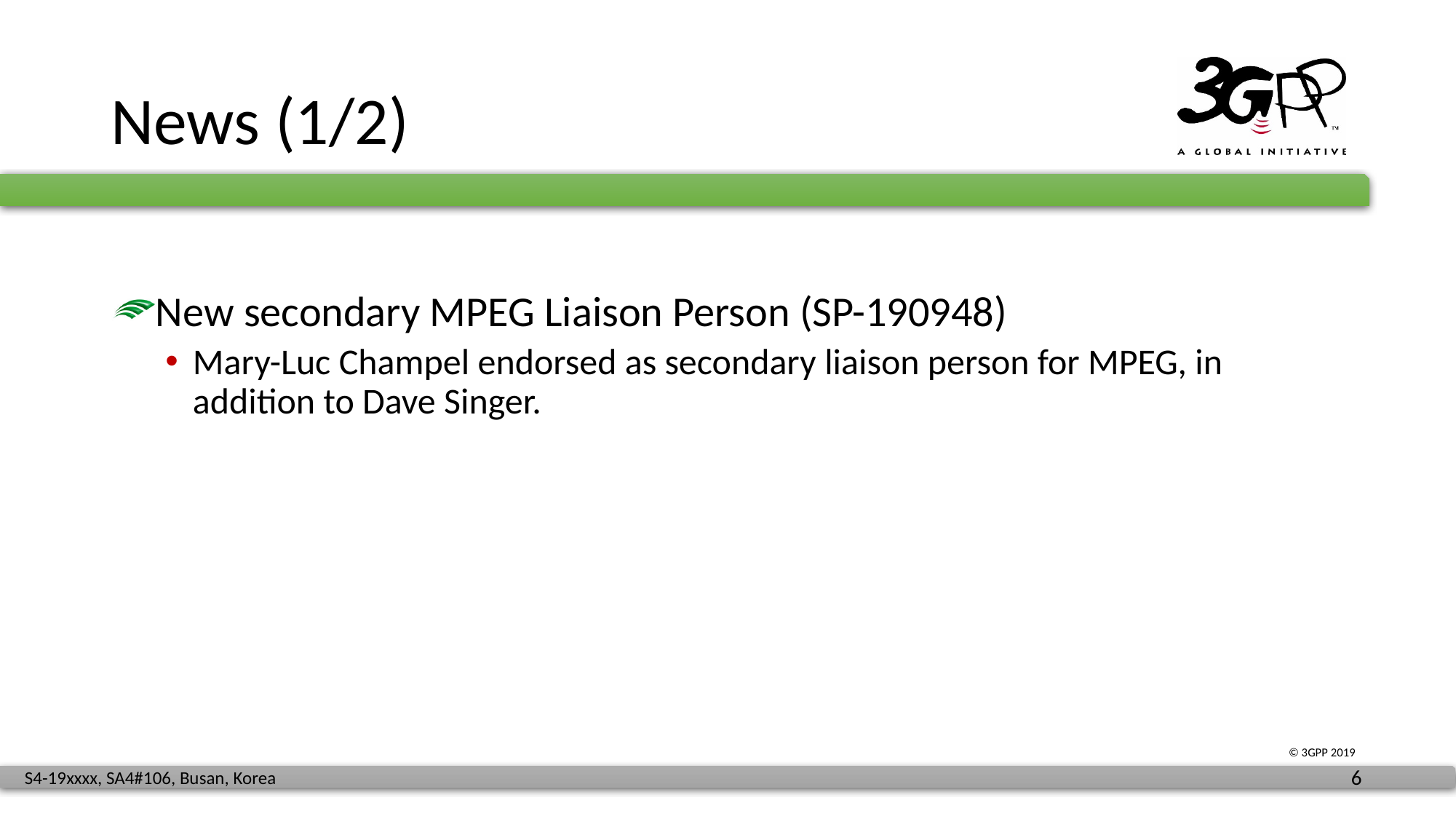

# News (1/2)

New secondary MPEG Liaison Person (SP-190948)
Mary-Luc Champel endorsed as secondary liaison person for MPEG, in addition to Dave Singer.